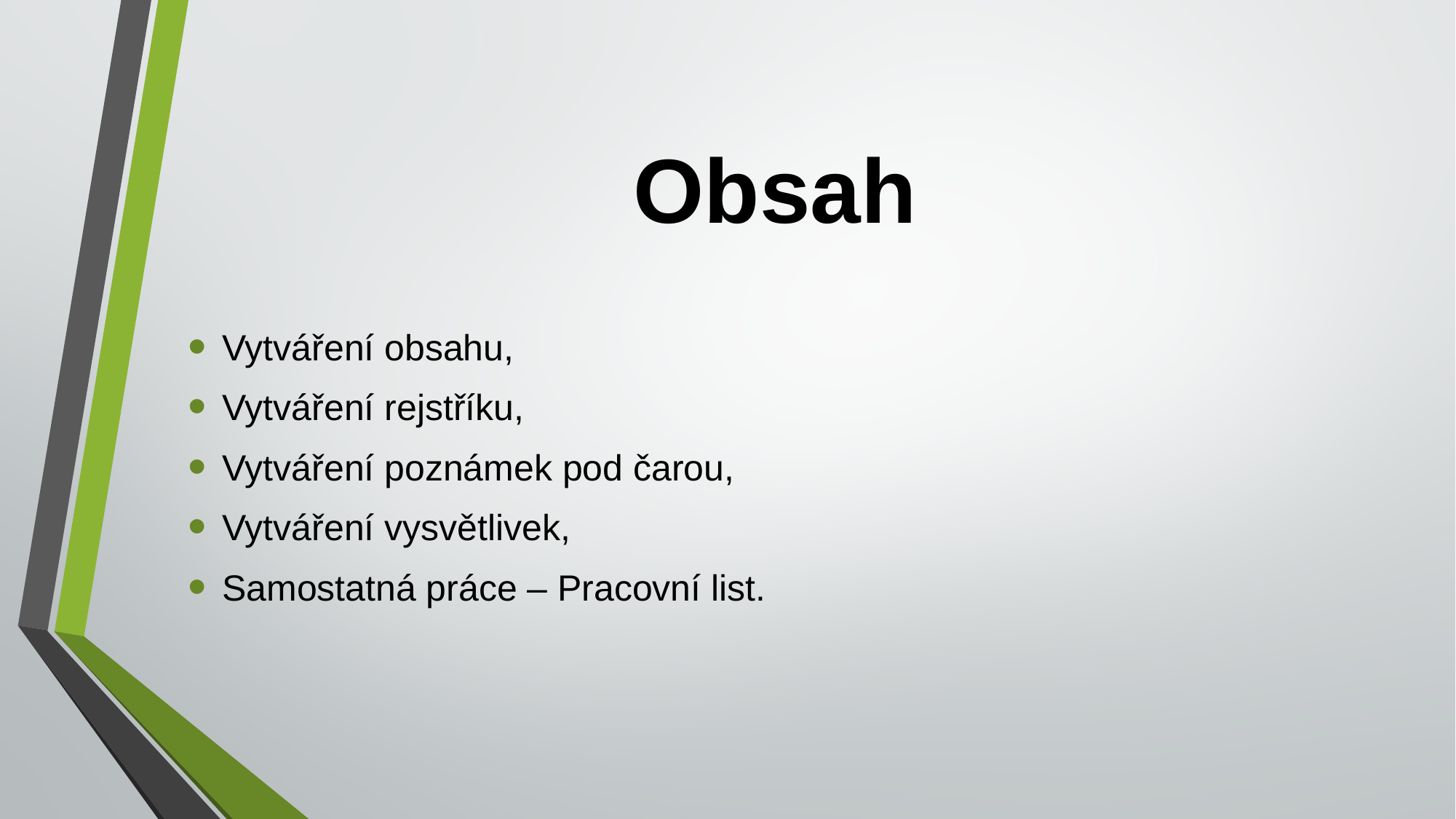

# Obsah
Vytváření obsahu,
Vytváření rejstříku,
Vytváření poznámek pod čarou,
Vytváření vysvětlivek,
Samostatná práce – Pracovní list.